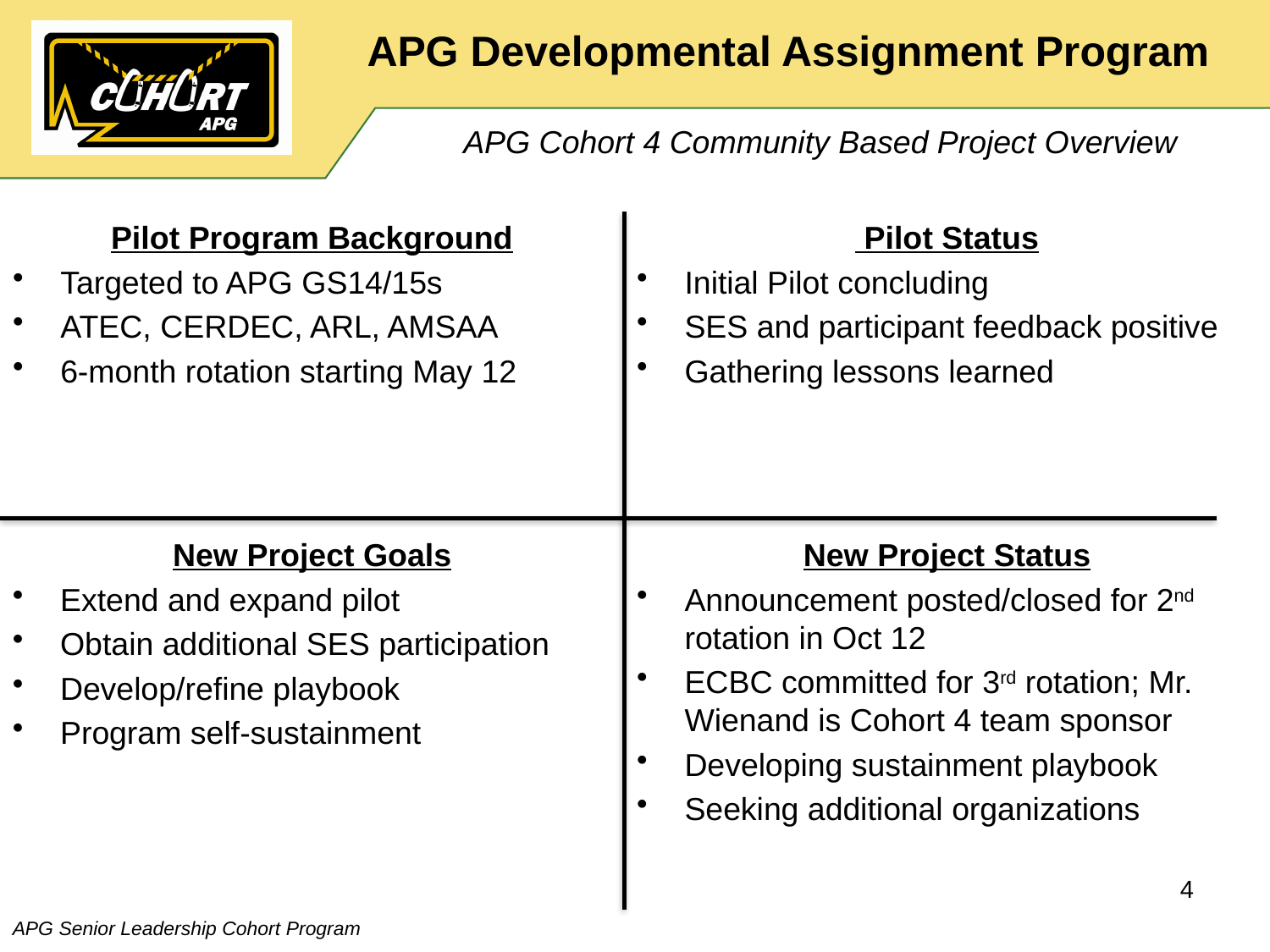

# APG Developmental Assignment Program
APG Cohort 4 Community Based Project Overview
Pilot Program Background
Targeted to APG GS14/15s
ATEC, CERDEC, ARL, AMSAA
6-month rotation starting May 12
 Pilot Status
Initial Pilot concluding
SES and participant feedback positive
Gathering lessons learned

New Project Goals
Extend and expand pilot
Obtain additional SES participation
Develop/refine playbook
Program self-sustainment
New Project Status
Announcement posted/closed for 2nd rotation in Oct 12
ECBC committed for 3rd rotation; Mr. Wienand is Cohort 4 team sponsor
Developing sustainment playbook
Seeking additional organizations

4